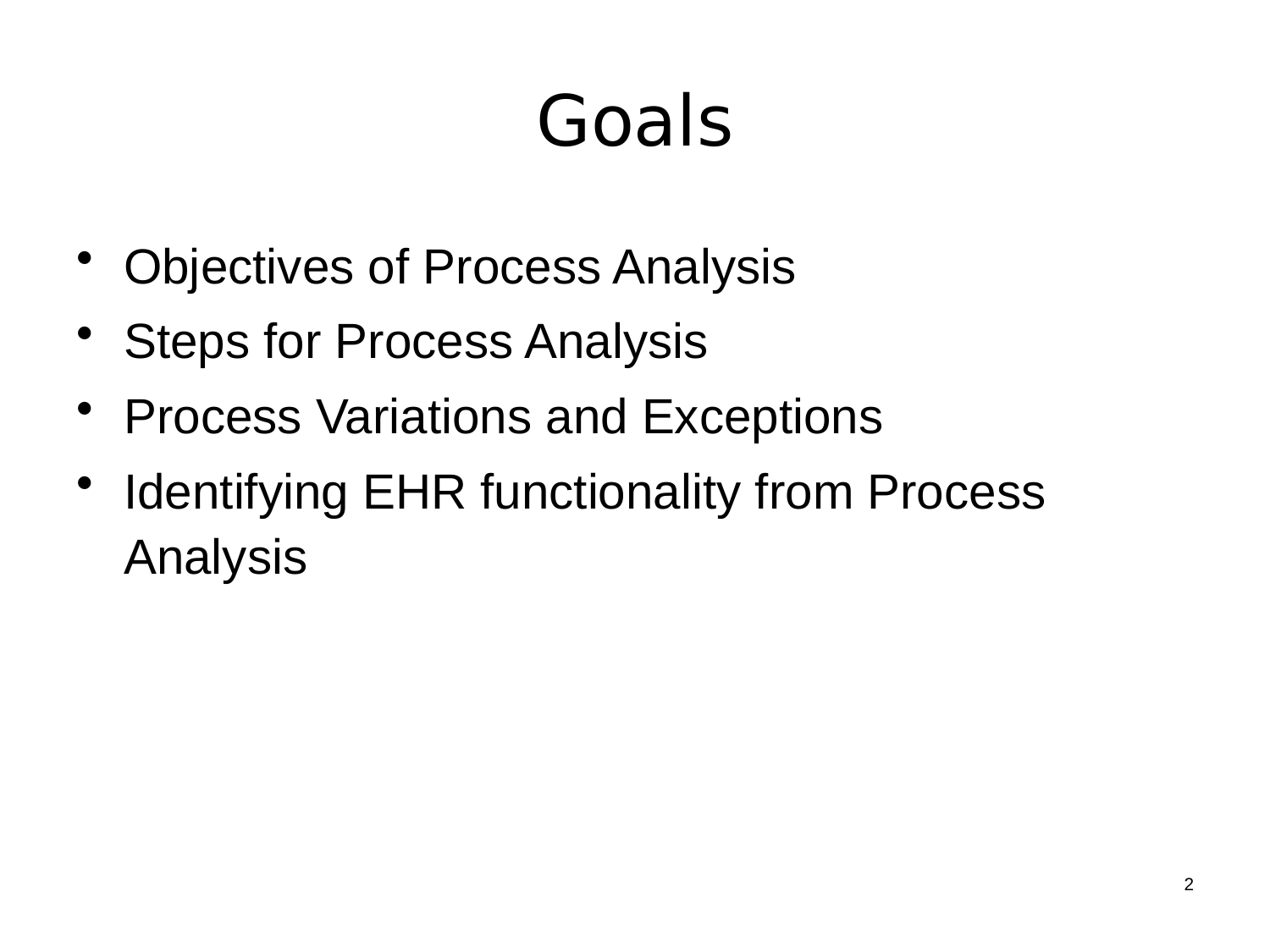

# Goals
Objectives of Process Analysis
Steps for Process Analysis
Process Variations and Exceptions
Identifying EHR functionality from Process Analysis

2